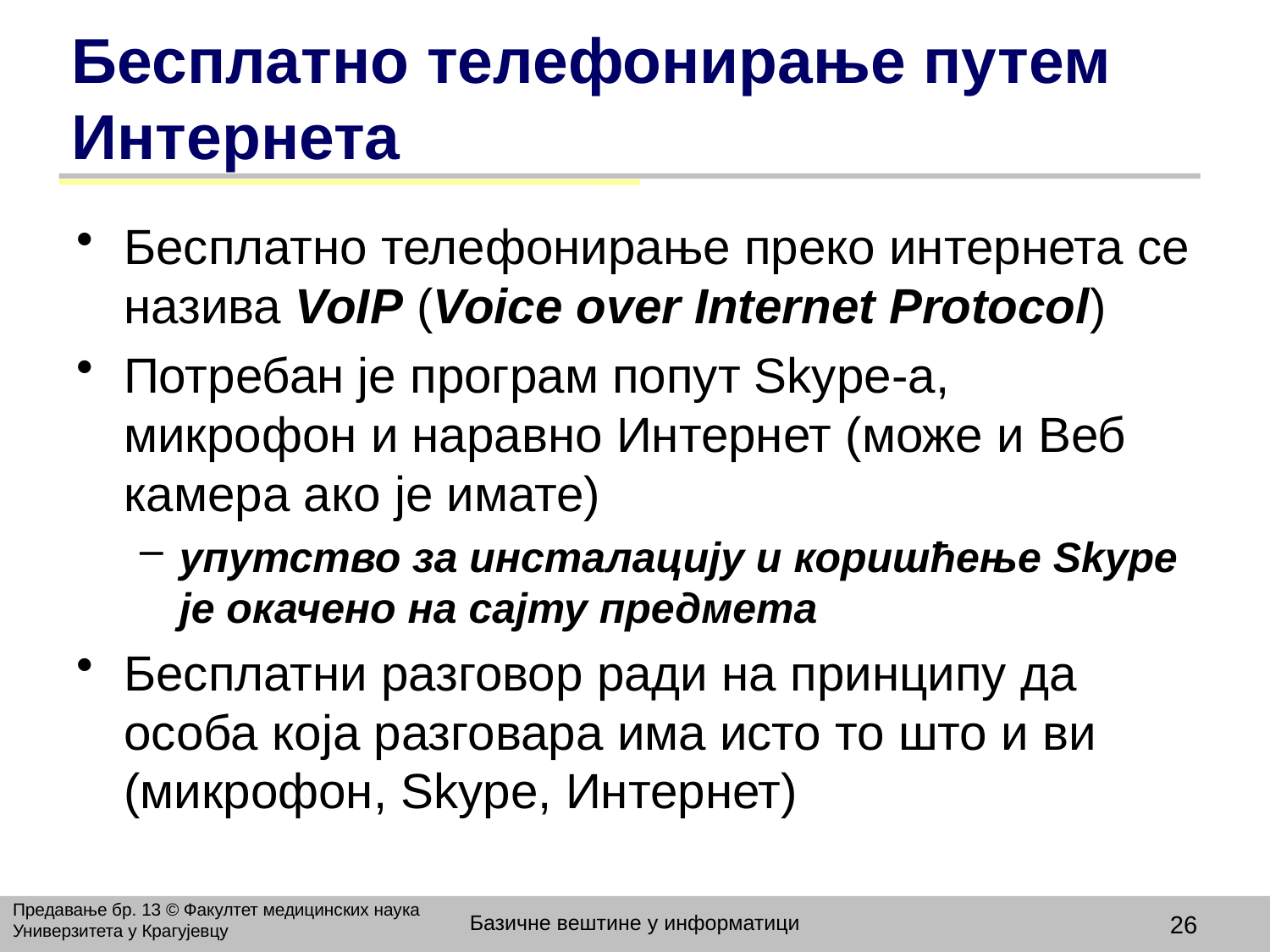

# Бесплатно телефонирање путем Интернета
Бесплатно телефонирање преко интернета се назива VoIP (Voice over Internet Protocol)
Потребан је програм попут Skype-a, микрофон и наравно Интернет (може и Веб камера ако је имате)
упутство за инсталацију и коришћење Skype је окачено на сајту предмета
Бесплатни разговор ради на принципу да особа која разговара има исто то што и ви (микрофон, Skype, Интернет)
Предавање бр. 13 © Факултет медицинских наука Универзитета у Крагујевцу
Базичне вештине у информатици
26